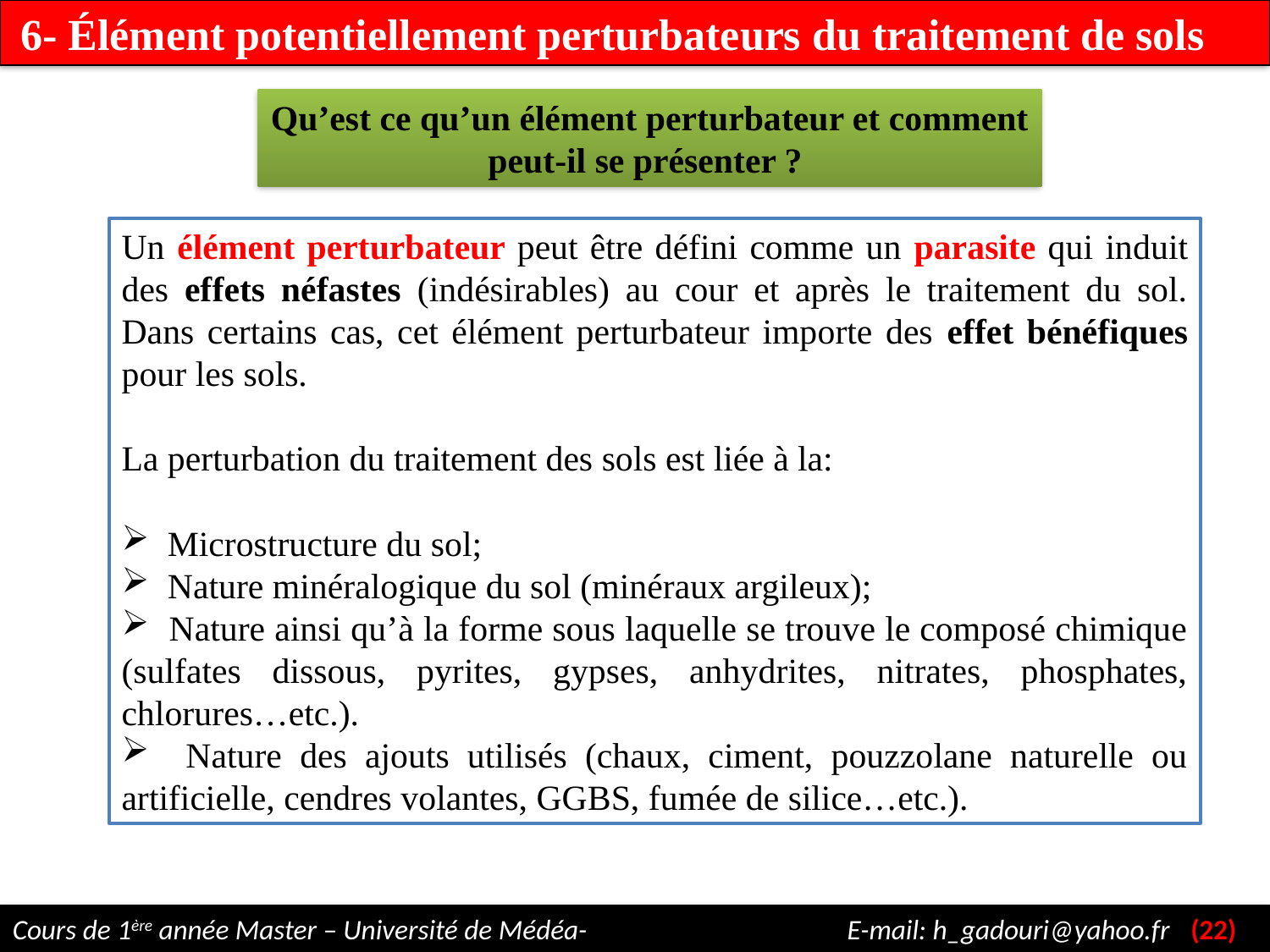

6- Élément potentiellement perturbateurs du traitement de sols
Qu’est ce qu’un élément perturbateur et comment peut-il se présenter ?
Un élément perturbateur peut être défini comme un parasite qui induit des effets néfastes (indésirables) au cour et après le traitement du sol. Dans certains cas, cet élément perturbateur importe des effet bénéfiques pour les sols.

La perturbation du traitement des sols est liée à la:

  Microstructure du sol;
  Nature minéralogique du sol (minéraux argileux);
  Nature ainsi qu’à la forme sous laquelle se trouve le composé chimique (sulfates dissous, pyrites, gypses, anhydrites, nitrates, phosphates, chlorures…etc.).
  Nature des ajouts utilisés (chaux, ciment, pouzzolane naturelle ou artificielle, cendres volantes, GGBS, fumée de silice…etc.).
Cours de 1ère année Master – Université de Médéa-                                         E-mail: h_gadouri@yahoo.fr   (22)